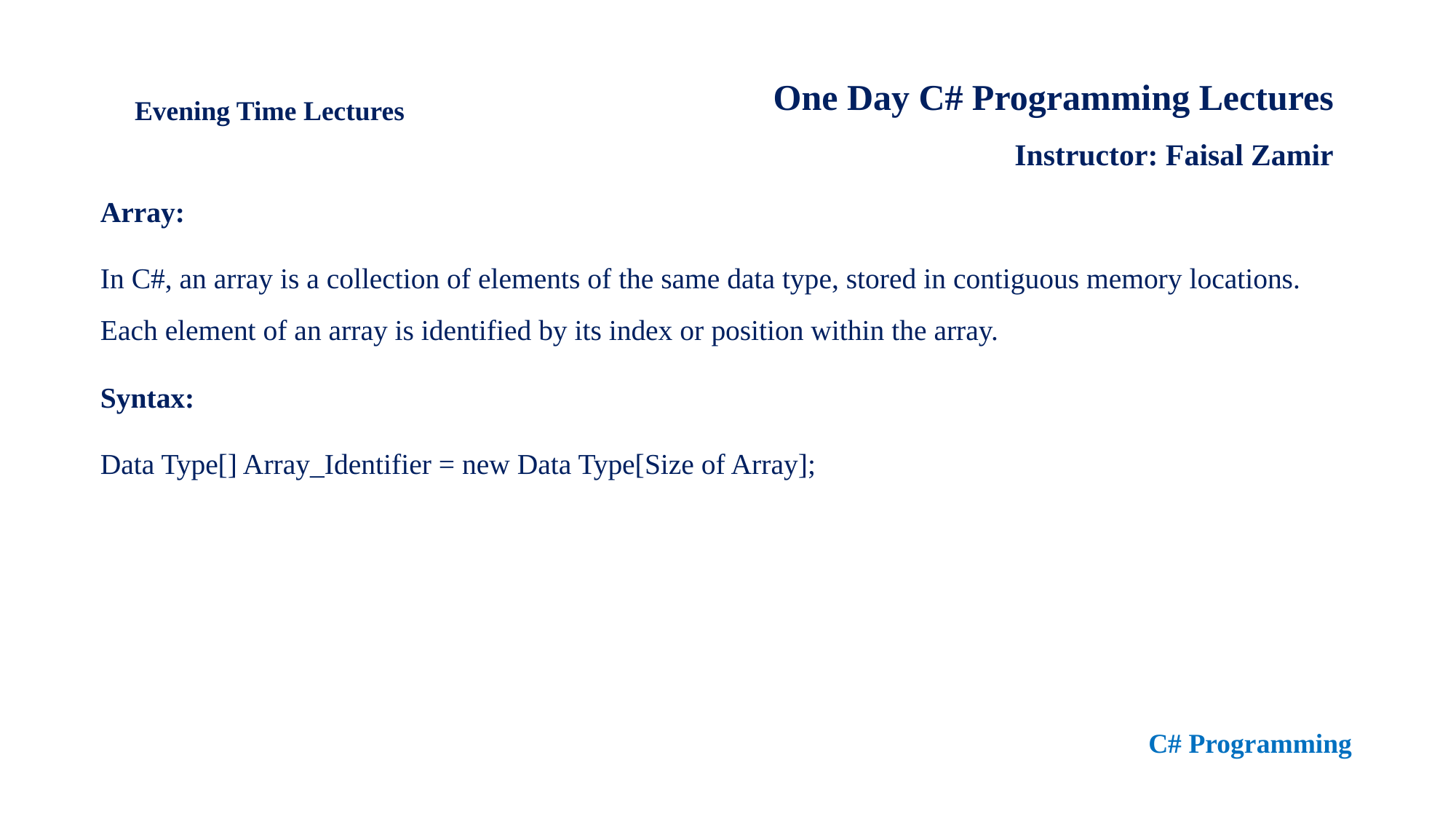

One Day C# Programming Lectures
Instructor: Faisal Zamir
Evening Time Lectures
Array:
In C#, an array is a collection of elements of the same data type, stored in contiguous memory locations. Each element of an array is identified by its index or position within the array.
Syntax:
Data Type[] Array_Identifier = new Data Type[Size of Array];

C# Programming